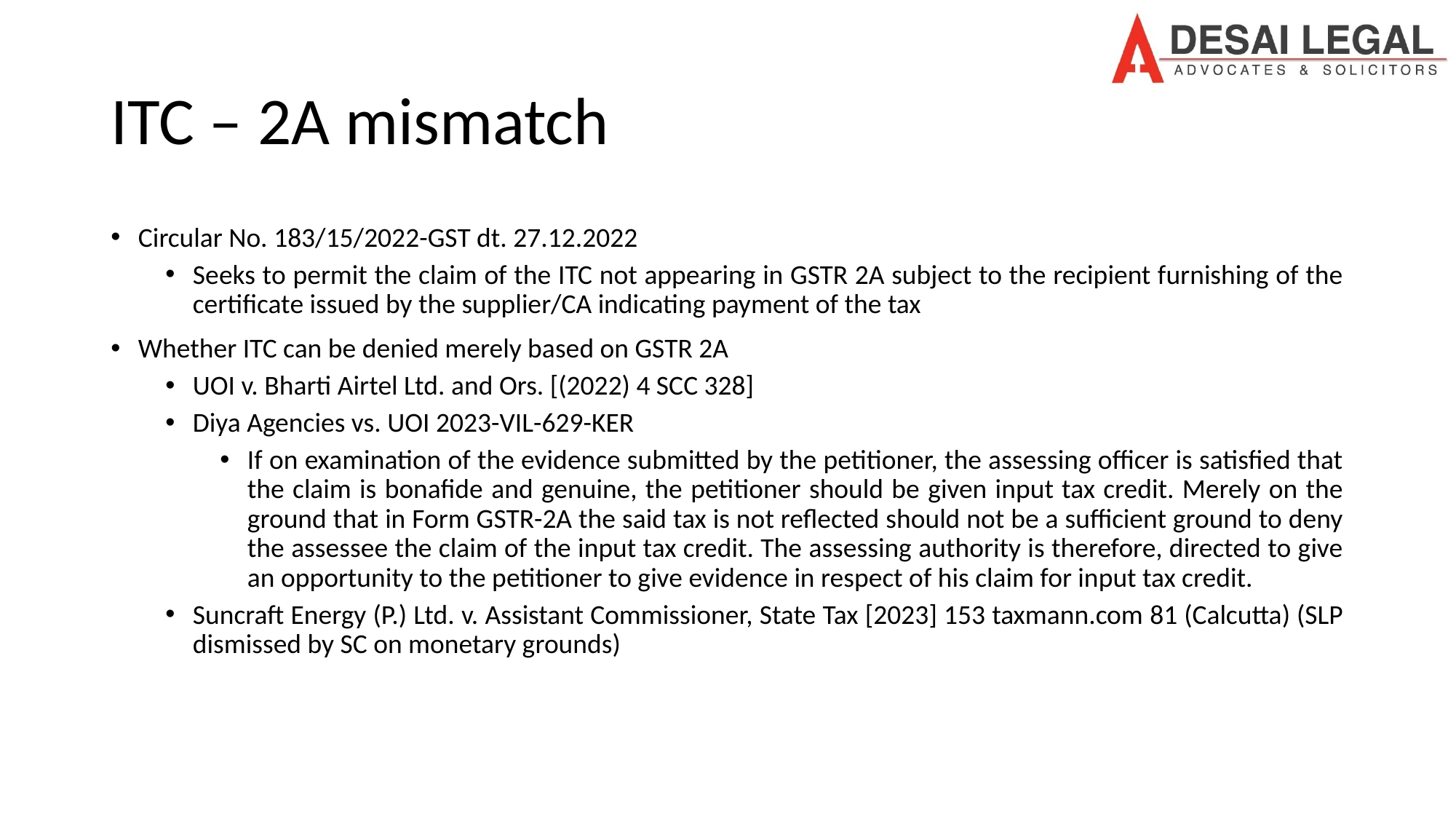

# ITC – 2A mismatch
Circular No. 183/15/2022-GST dt. 27.12.2022
Seeks to permit the claim of the ITC not appearing in GSTR 2A subject to the recipient furnishing of the certificate issued by the supplier/CA indicating payment of the tax
Whether ITC can be denied merely based on GSTR 2A
UOI v. Bharti Airtel Ltd. and Ors. [(2022) 4 SCC 328]
Diya Agencies vs. UOI 2023-VIL-629-KER
If on examination of the evidence submitted by the petitioner, the assessing officer is satisfied that the claim is bonafide and genuine, the petitioner should be given input tax credit. Merely on the ground that in Form GSTR-2A the said tax is not reflected should not be a sufficient ground to deny the assessee the claim of the input tax credit. The assessing authority is therefore, directed to give an opportunity to the petitioner to give evidence in respect of his claim for input tax credit.
Suncraft Energy (P.) Ltd. v. Assistant Commissioner, State Tax [2023] 153 taxmann.com 81 (Calcutta) (SLP dismissed by SC on monetary grounds)